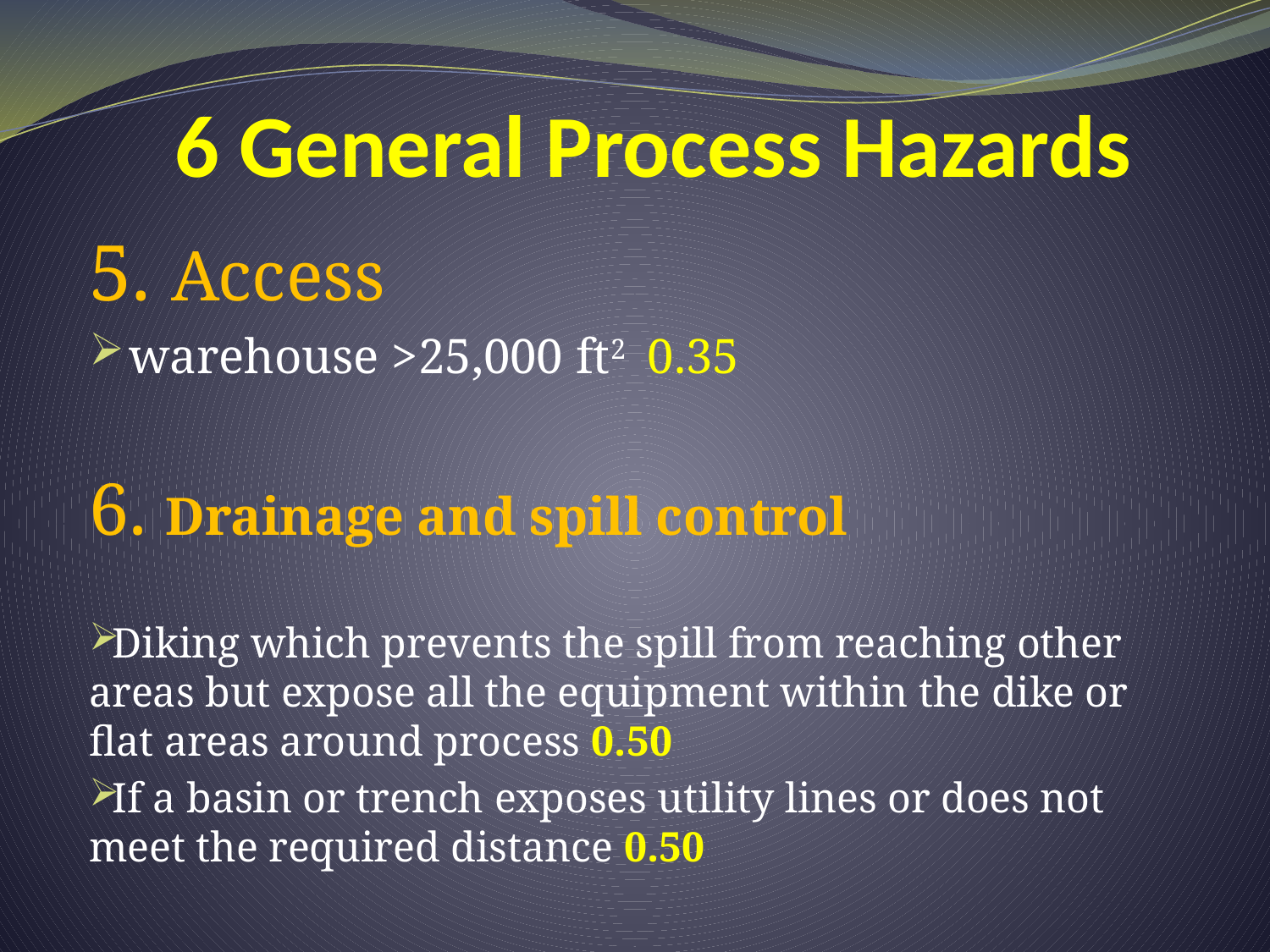

# 6 General Process Hazards
5. Access
 warehouse >25,000 ft2   0.35

6. Drainage and spill control

Diking which prevents the spill from reaching other areas but expose all the equipment within the dike or flat areas around process 0.50
If a basin or trench exposes utility lines or does not meet the required distance 0.50